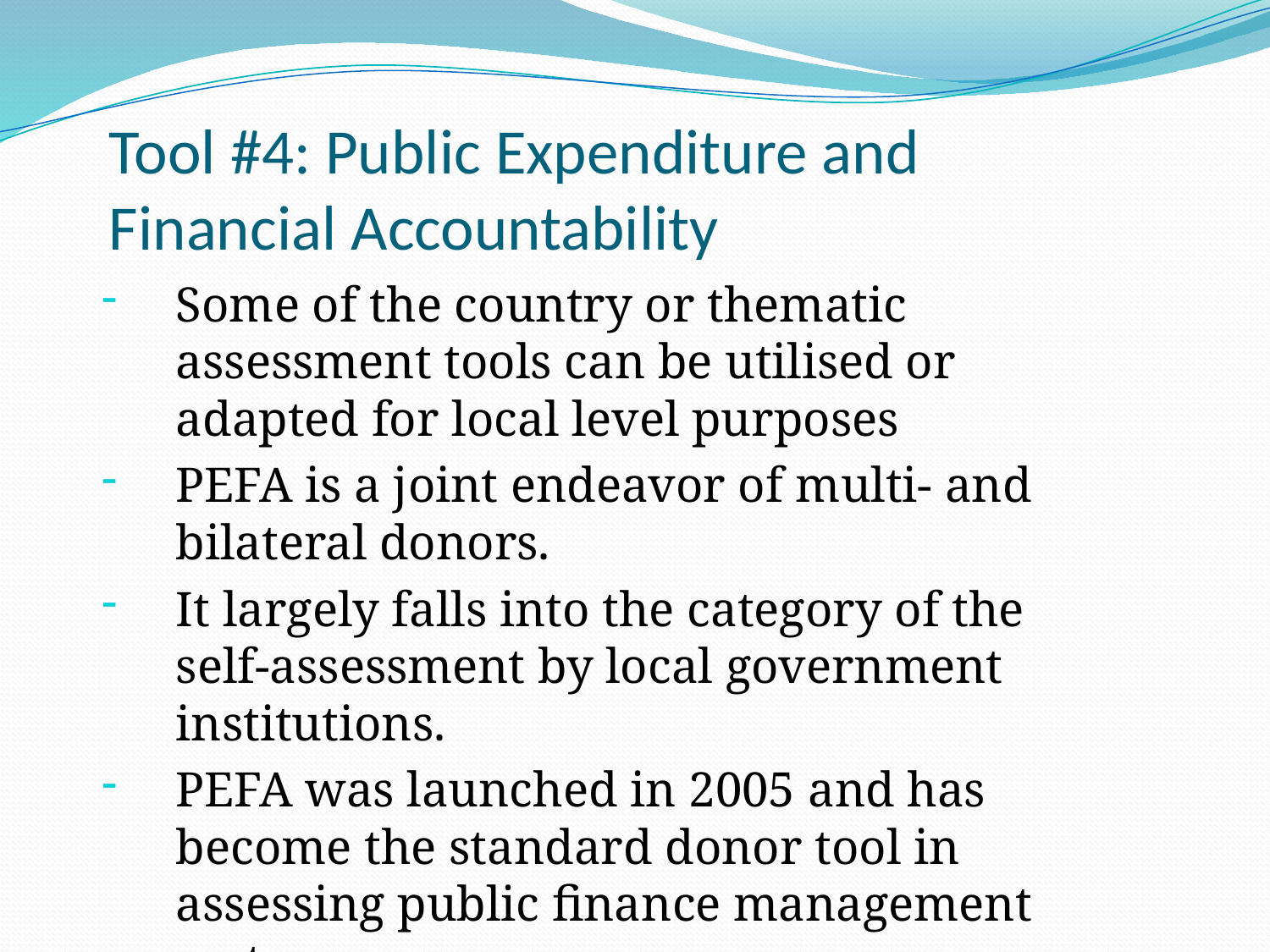

# Tool #4: Public Expenditure and Financial Accountability
Some of the country or thematic assessment tools can be utilised or adapted for local level purposes
PEFA is a joint endeavor of multi- and bilateral donors.
It largely falls into the category of the self-assessment by local government institutions.
PEFA was launched in 2005 and has become the standard donor tool in assessing public finance management systems